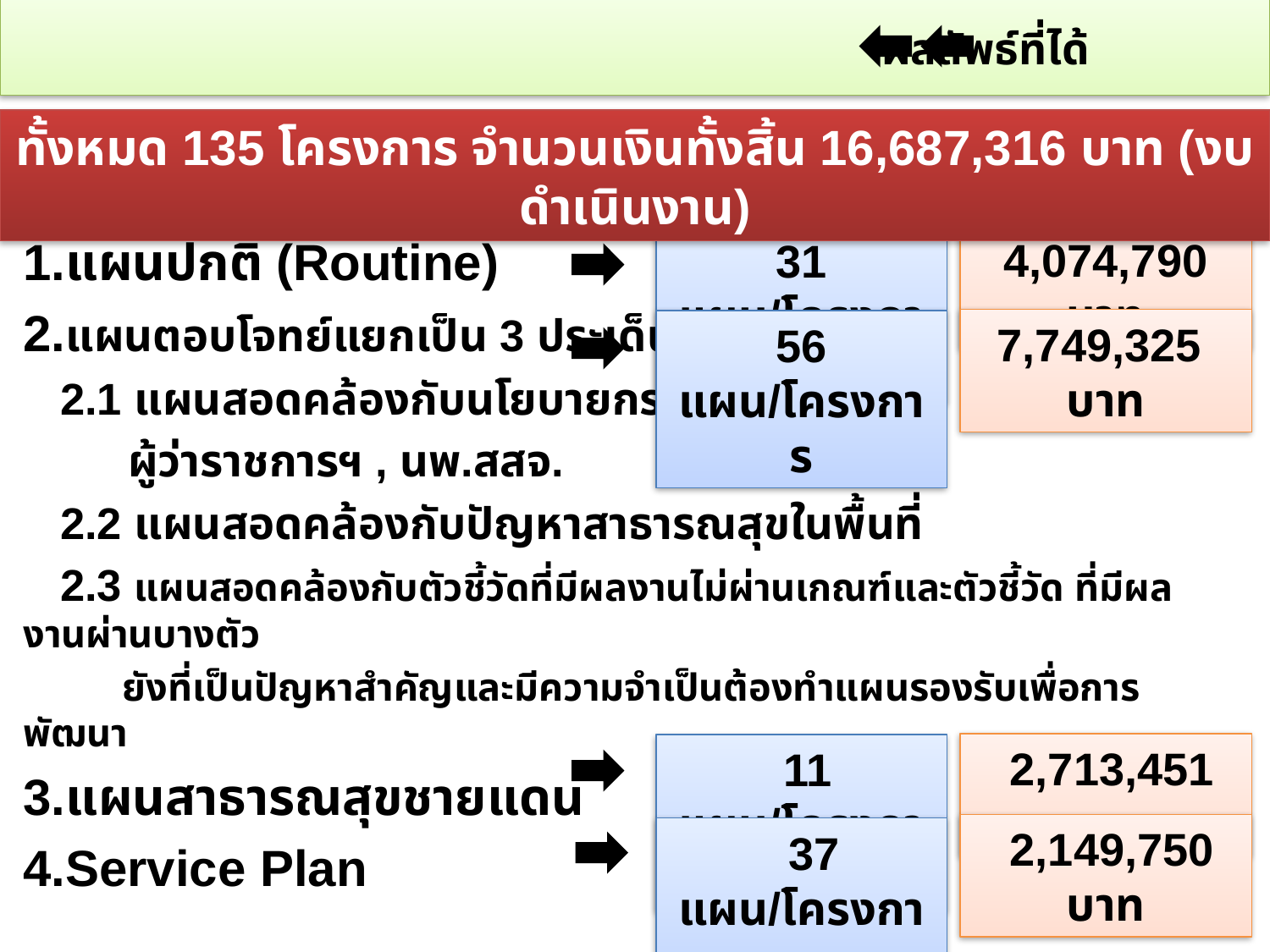

# ผลลัพธ์ที่ได้

ทั้งหมด 135 โครงการ จำนวนเงินทั้งสิ้น 16,687,316 บาท (งบดำเนินงาน)
1.แผนปกติ (Routine)
2.แผนตอบโจทย์แยกเป็น 3 ประเด็น
   2.1 แผนสอดคล้องกับนโยบายกระทรวงฯ ,
         ผู้ว่าราชการฯ , นพ.สสจ.
   2.2 แผนสอดคล้องกับปัญหาสาธารณสุขในพื้นที่
   2.3 แผนสอดคล้องกับตัวชี้วัดที่มีผลงานไม่ผ่านเกณฑ์และตัวชี้วัด ที่มีผลงานผ่านบางตัว
          ยังที่เป็นปัญหาสำคัญและมีความจำเป็นต้องทำแผนรองรับเพื่อการพัฒนา
3.แผนสาธารณสุขชายแดน
4.Service Plan
 4,074,790  บาท
31 แผน/โครงการ

7,749,325  บาท
56 แผน/โครงการ

 2,713,451 บาท
 11 แผน/โครงการ

 2,149,750 บาท
  37 แผน/โครงการ